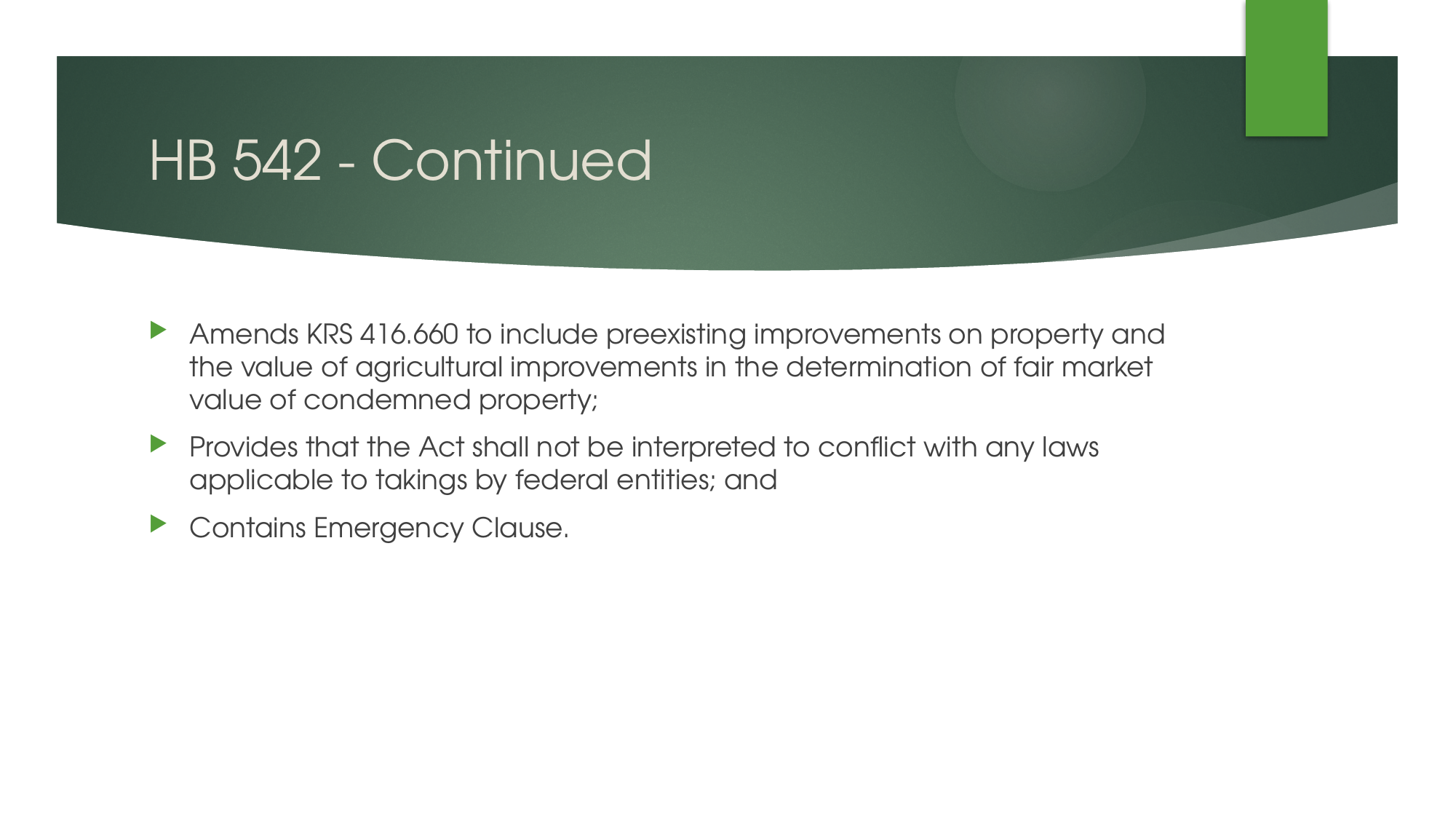

# HB 542 - Continued
Amends KRS 416.660 to include preexisting improvements on property and the value of agricultural improvements in the determination of fair market value of condemned property;
Provides that the Act shall not be interpreted to conflict with any laws applicable to takings by federal entities; and
Contains Emergency Clause.